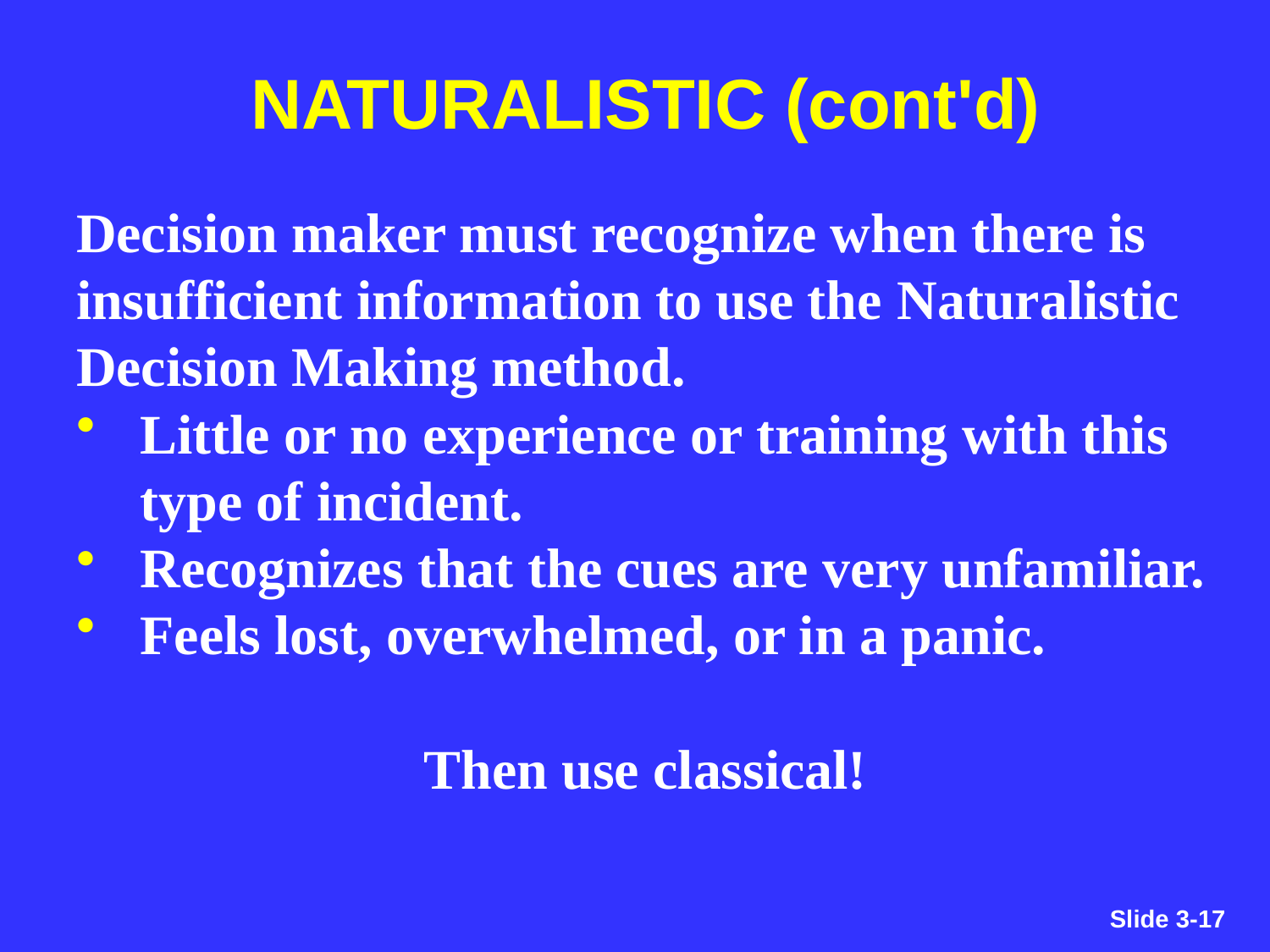

NATURALISTIC (cont'd)
Decision maker must recognize when there is insufficient information to use the Naturalistic Decision Making method.
Little or no experience or training with this type of incident.
Recognizes that the cues are very unfamiliar.
Feels lost, overwhelmed, or in a panic.

Then use classical!
Slide 3-17